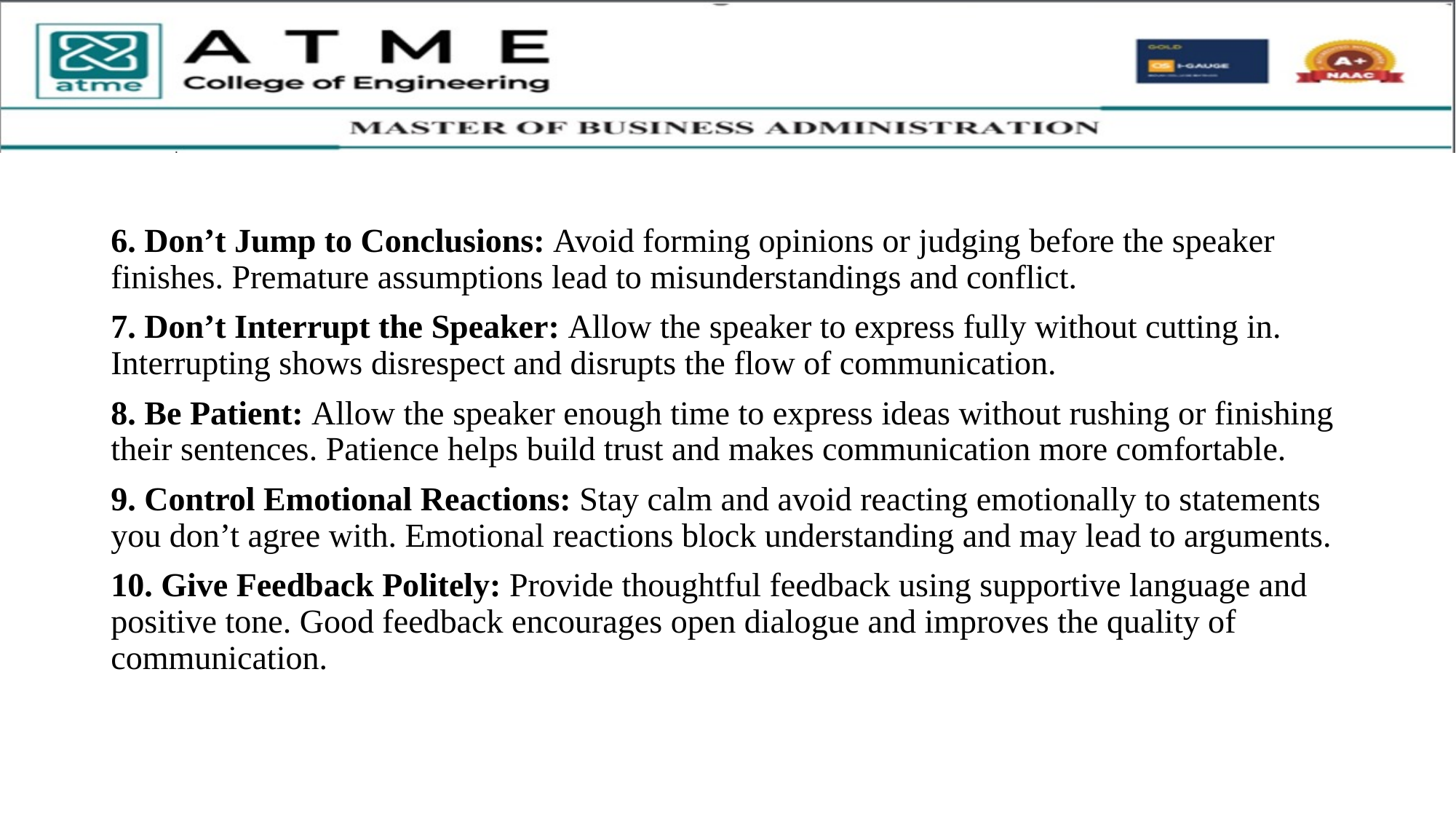

6. Don’t Jump to Conclusions: Avoid forming opinions or judging before the speaker finishes. Premature assumptions lead to misunderstandings and conflict.
7. Don’t Interrupt the Speaker: Allow the speaker to express fully without cutting in. Interrupting shows disrespect and disrupts the flow of communication.
8. Be Patient: Allow the speaker enough time to express ideas without rushing or finishing their sentences. Patience helps build trust and makes communication more comfortable.
9. Control Emotional Reactions: Stay calm and avoid reacting emotionally to statements you don’t agree with. Emotional reactions block understanding and may lead to arguments.
10. Give Feedback Politely: Provide thoughtful feedback using supportive language and positive tone. Good feedback encourages open dialogue and improves the quality of communication.